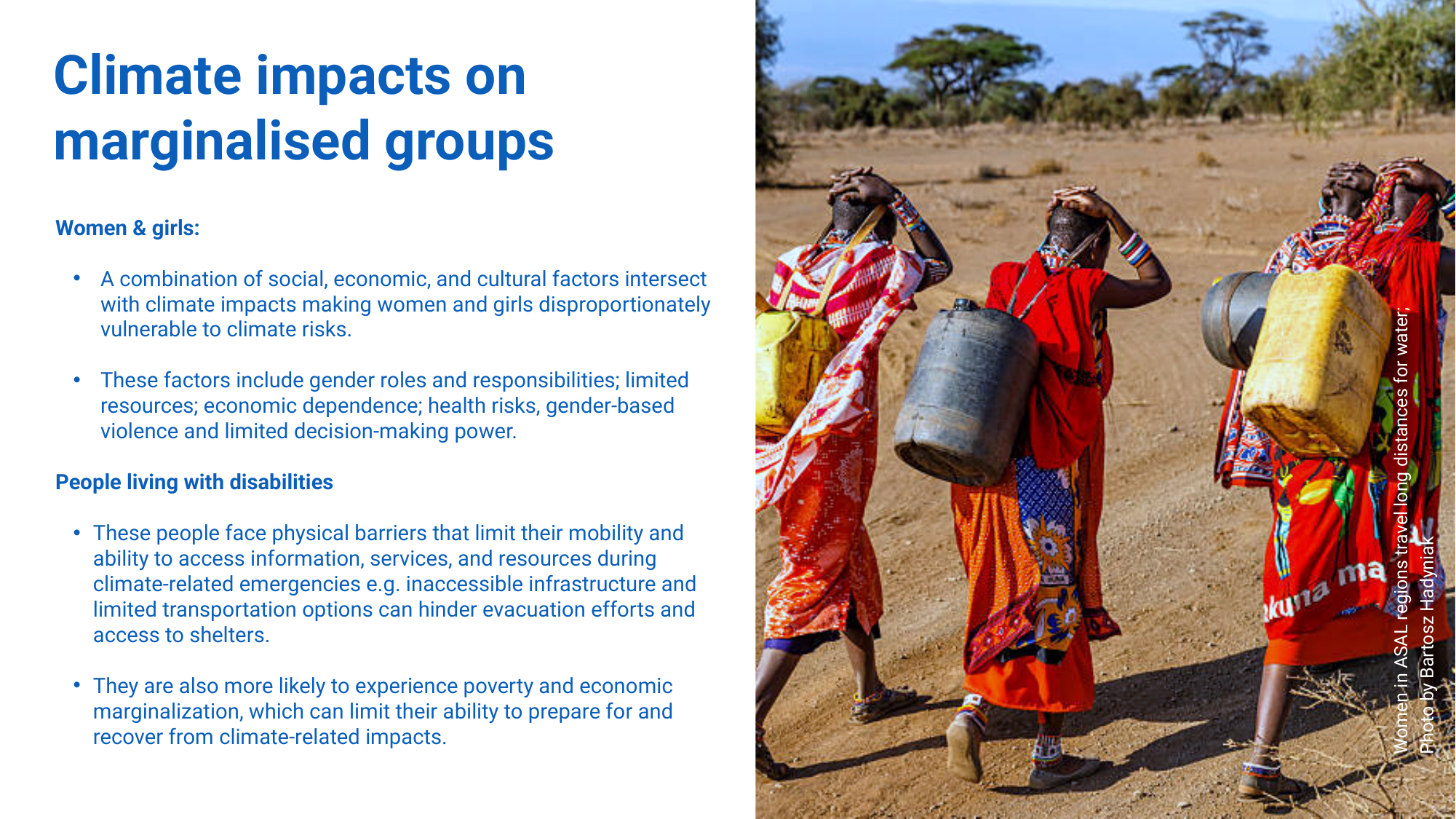

Climate impacts on marginalised groups
Women & girls:
A combination of social, economic, and cultural factors intersect with climate impacts making women and girls disproportionately vulnerable to climate risks.

These factors include gender roles and responsibilities; limited resources; economic dependence; health risks, gender-based violence and limited decision-making power.

People living with disabilities

These people face physical barriers that limit their mobility and ability to access information, services, and resources during climate-related emergencies e.g. inaccessible infrastructure and limited transportation options can hinder evacuation efforts and access to shelters.

They are also more likely to experience poverty and economic marginalization, which can limit their ability to prepare for and recover from climate-related impacts.
Women in ASAL regions travel long distances for water;
Photo by Bartosz Hadyniak
21